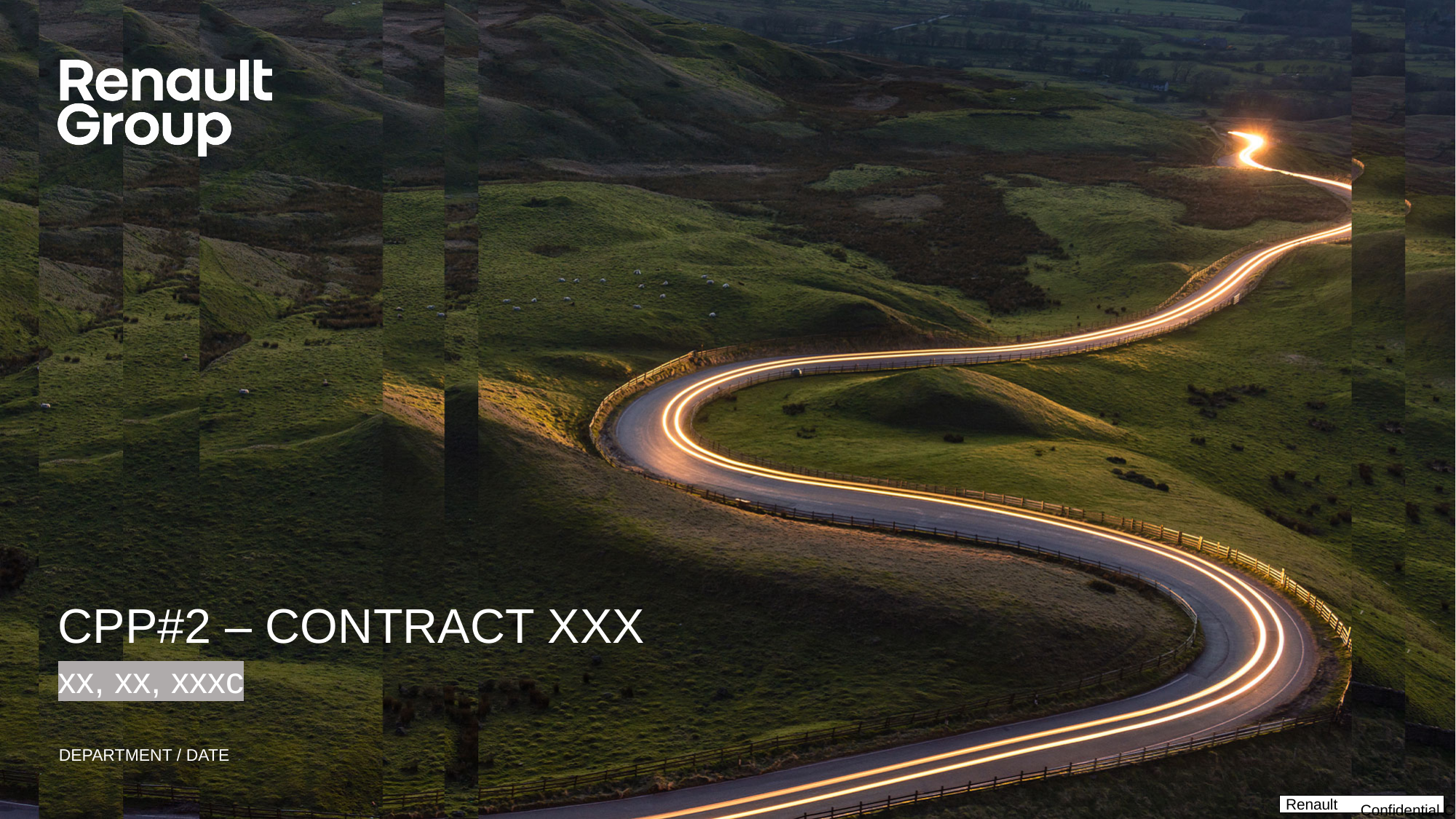

CPP#2 – CONTRACT XXX
xx, xx, xxxc
Department / Date